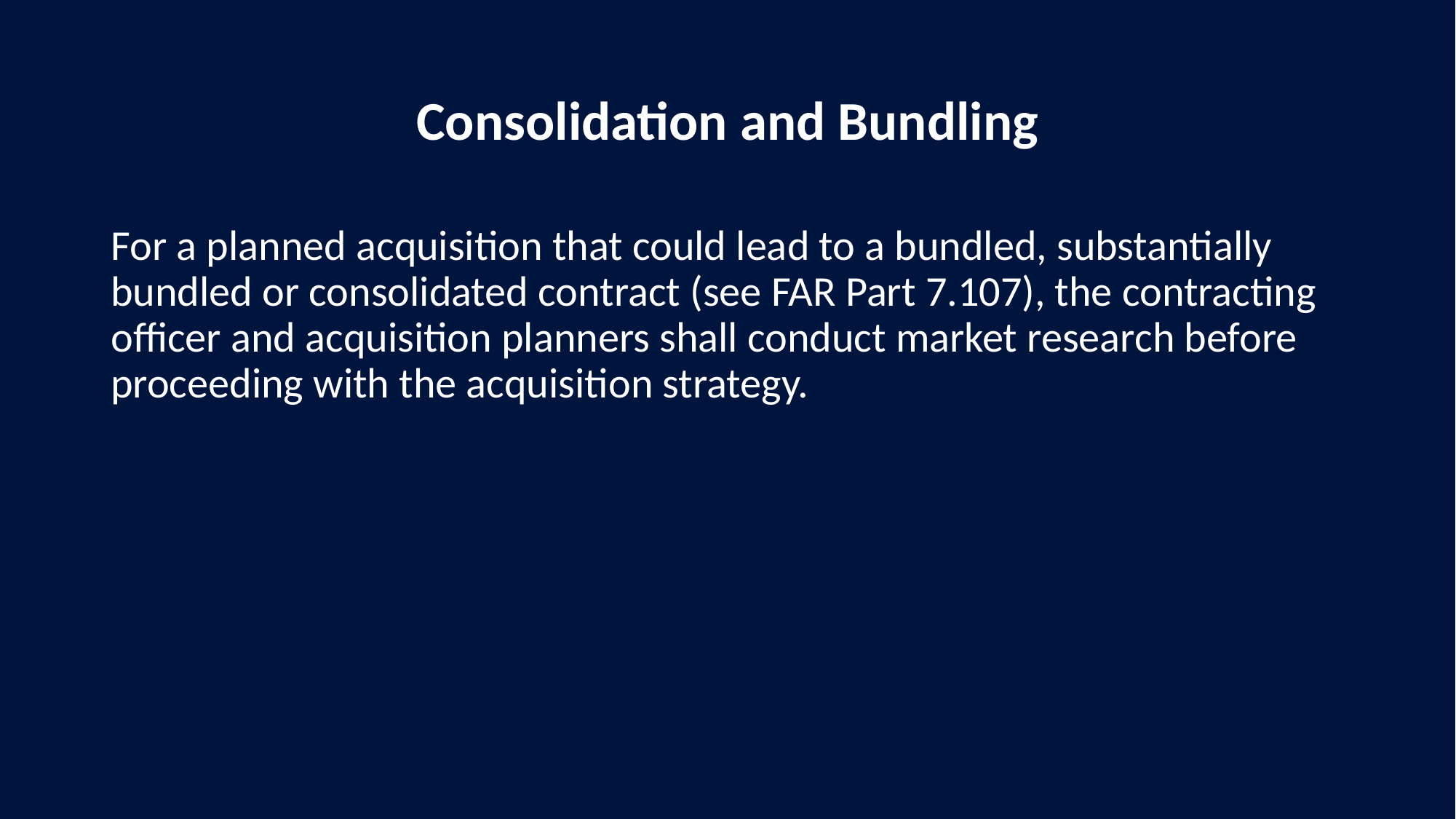

# Consolidation and Bundling
For a planned acquisition that could lead to a bundled, substantially bundled or consolidated contract (see FAR Part 7.107), the contracting officer and acquisition planners shall conduct market research before proceeding with the acquisition strategy.